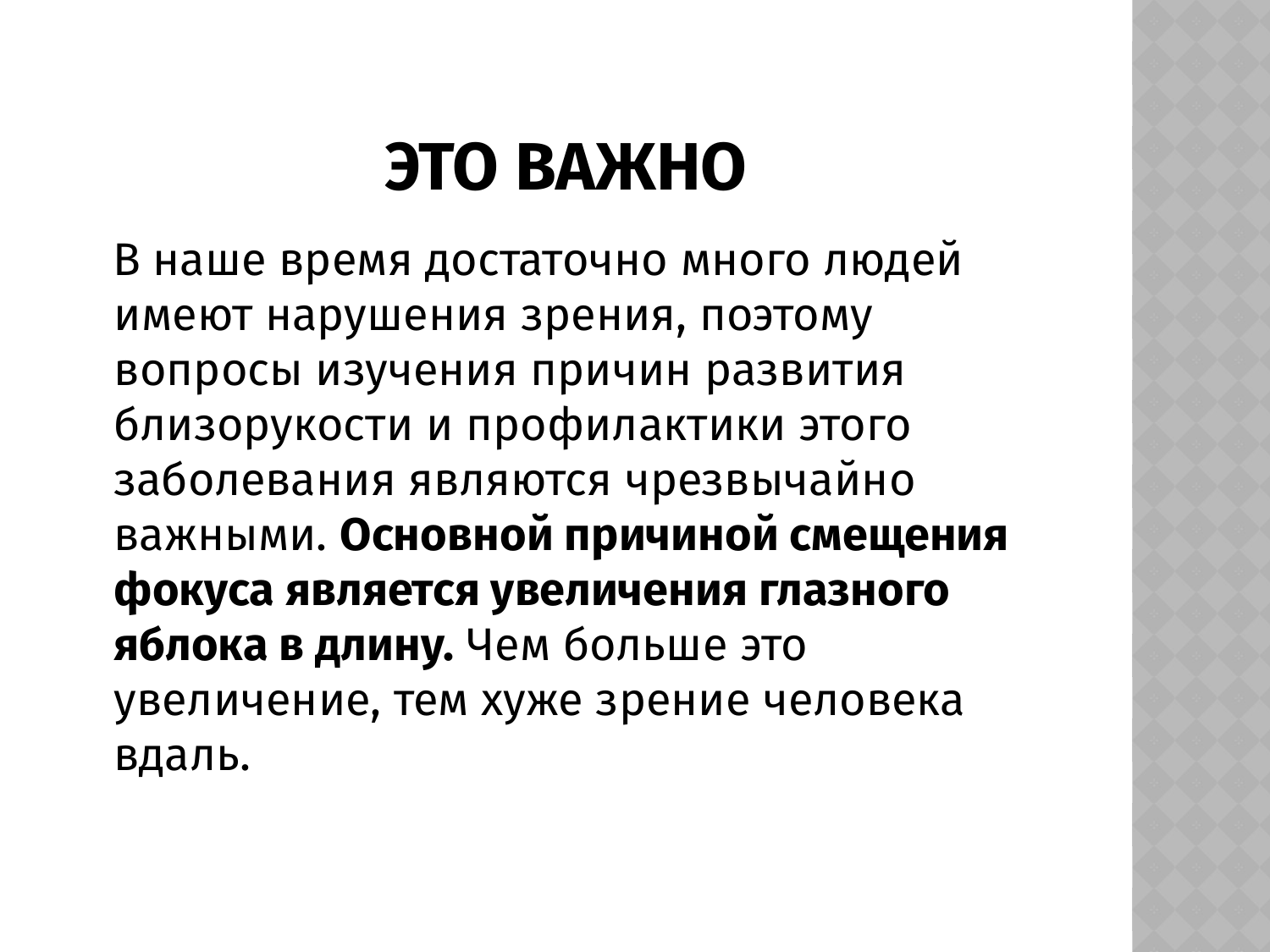

# Это важно
   В наше время достаточно много людей имеют нарушения зрения, поэтому вопросы изучения причин развития близорукости и профилактики этого заболевания являются чрезвычайно важными. Основной причиной смещения фокуса является увеличения глазного яблока в длину. Чем больше это увеличение, тем хуже зрение человека вдаль.